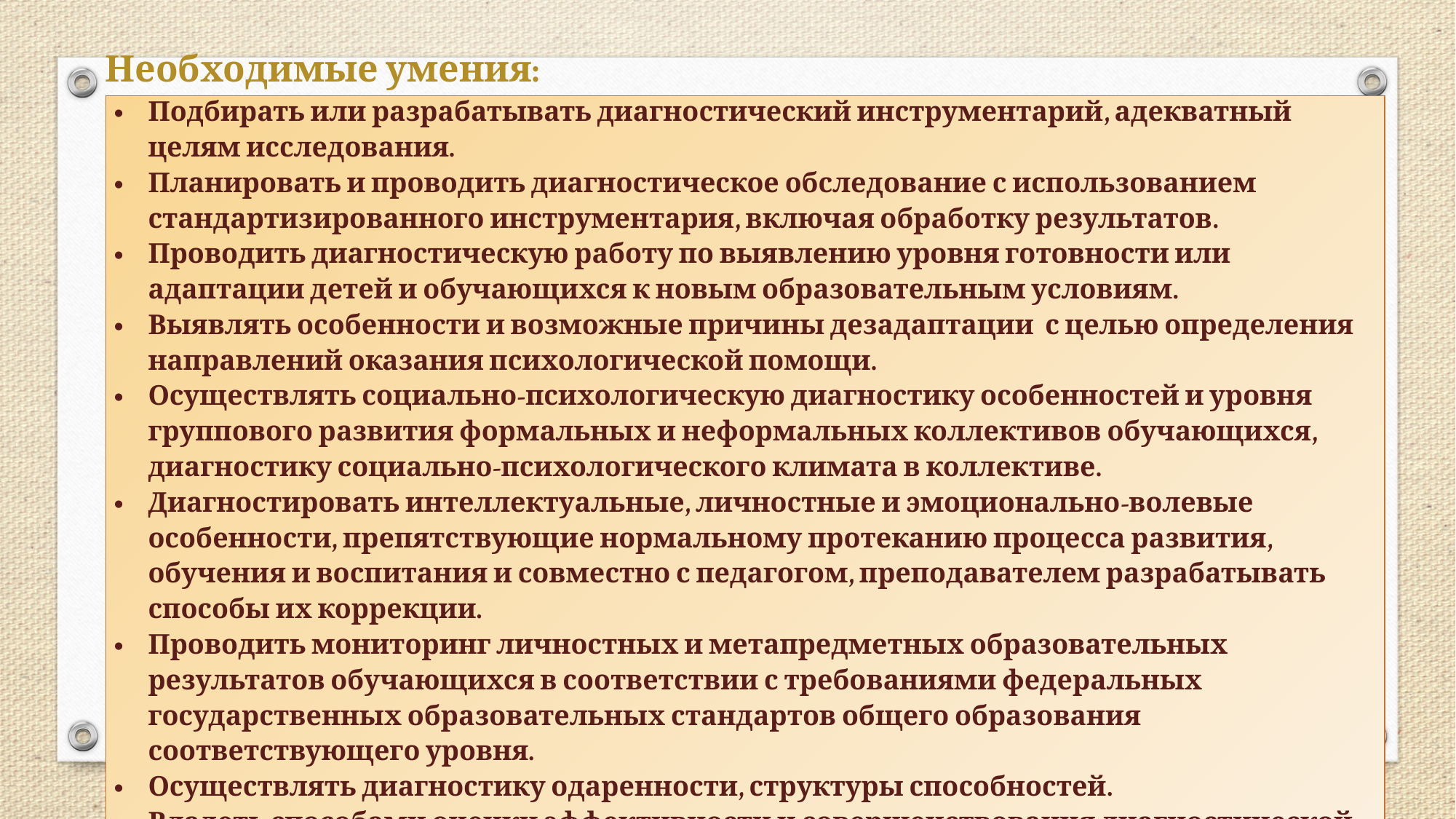

Необходимые умения:
| Подбирать или разрабатывать диагностический инструментарий, адекватный целям исследования. Планировать и проводить диагностическое обследование с использованием стандартизированного инструментария, включая обработку результатов. Проводить диагностическую работу по выявлению уровня готовности или адаптации детей и обучающихся к новым образовательным условиям. Выявлять особенности и возможные причины дезадаптации с целью определения направлений оказания психологической помощи. Осуществлять социально-психологическую диагностику особенностей и уровня группового развития формальных и неформальных коллективов обучающихся, диагностику социально-психологического климата в коллективе. Диагностировать интеллектуальные, личностные и эмоционально-волевые особенности, препятствующие нормальному протеканию процесса развития, обучения и воспитания и совместно с педагогом, преподавателем разрабатывать способы их коррекции. Проводить мониторинг личностных и метапредметных образовательных результатов обучающихся в соответствии с требованиями федеральных государственных образовательных стандартов общего образования соответствующего уровня. Осуществлять диагностику одаренности, структуры способностей. Владеть способами оценки эффективности и совершенствования диагностической деятельности, составления психологических заключений и портретов личности обучающихся |
| --- |